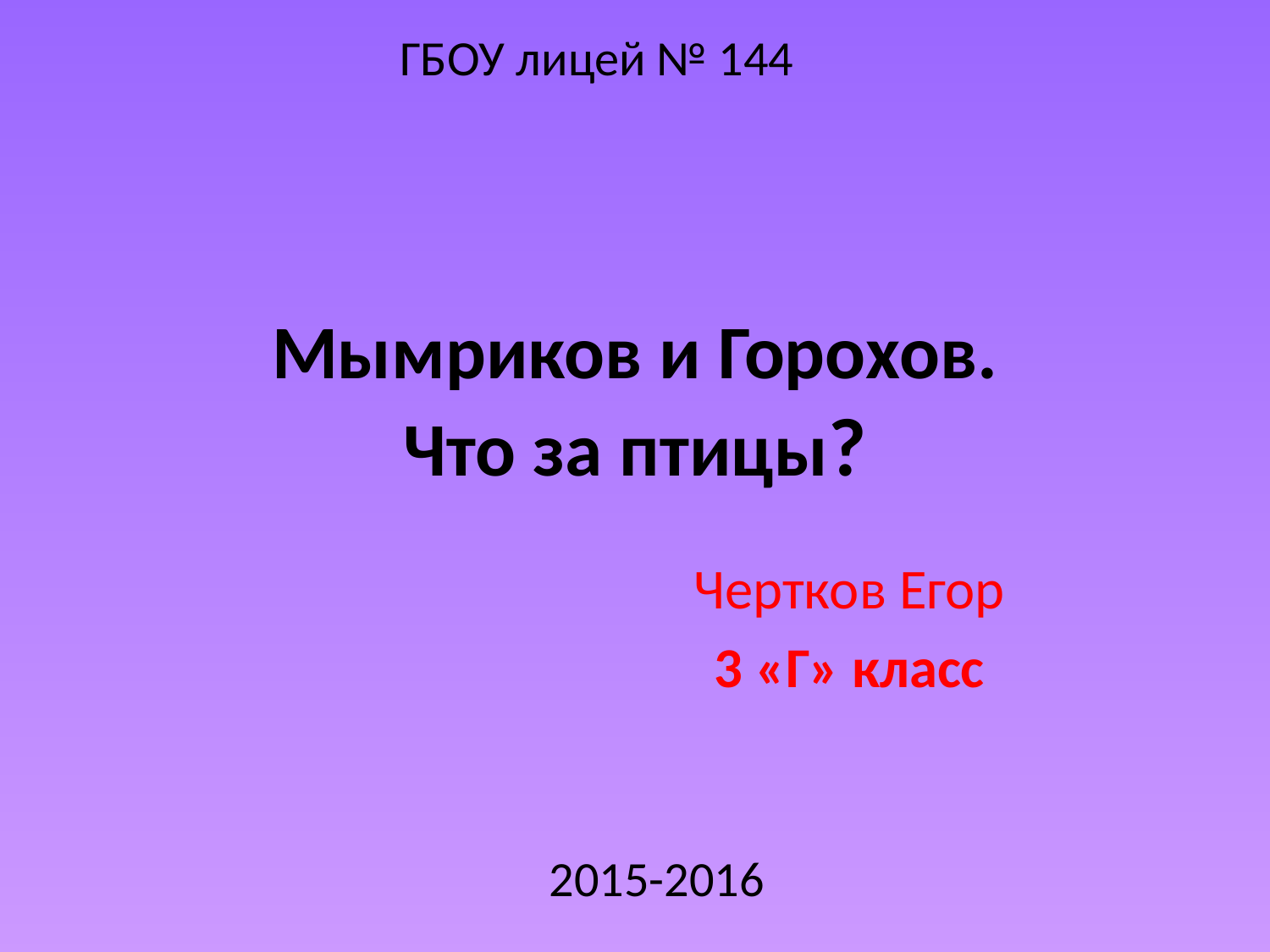

ГБОУ лицей № 144
# Мымриков и Горохов. Что за птицы?
Чертков Егор
3 «Г» класс
2015-2016